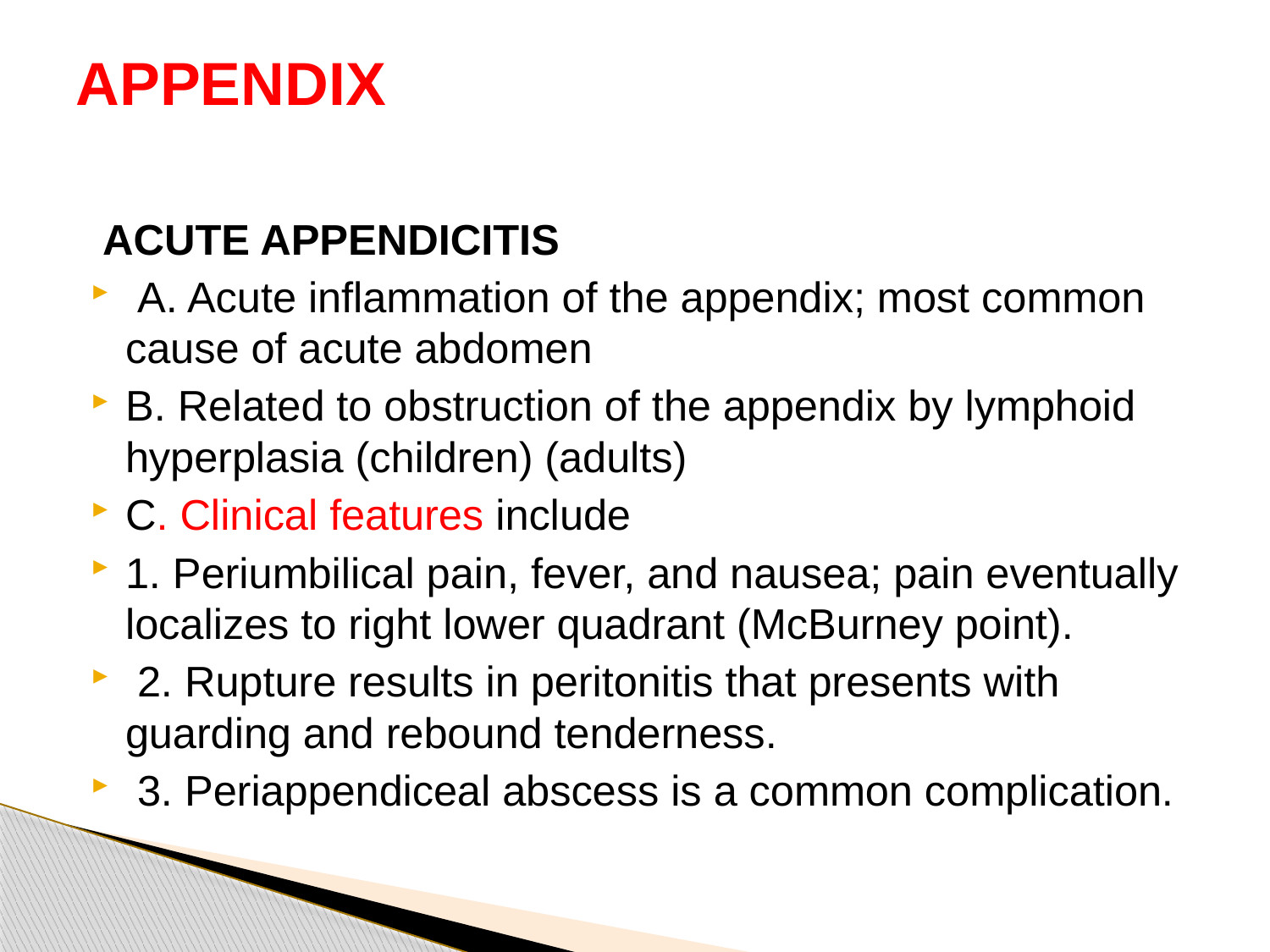

# APPENDIX
 ACUTE APPENDICITIS
 A. Acute inflammation of the appendix; most common cause of acute abdomen
B. Related to obstruction of the appendix by lymphoid hyperplasia (children) (adults)
C. Clinical features include
1. Periumbilical pain, fever, and nausea; pain eventually localizes to right lower quadrant (McBurney point).
 2. Rupture results in peritonitis that presents with guarding and rebound tenderness.
 3. Periappendiceal abscess is a common complication.